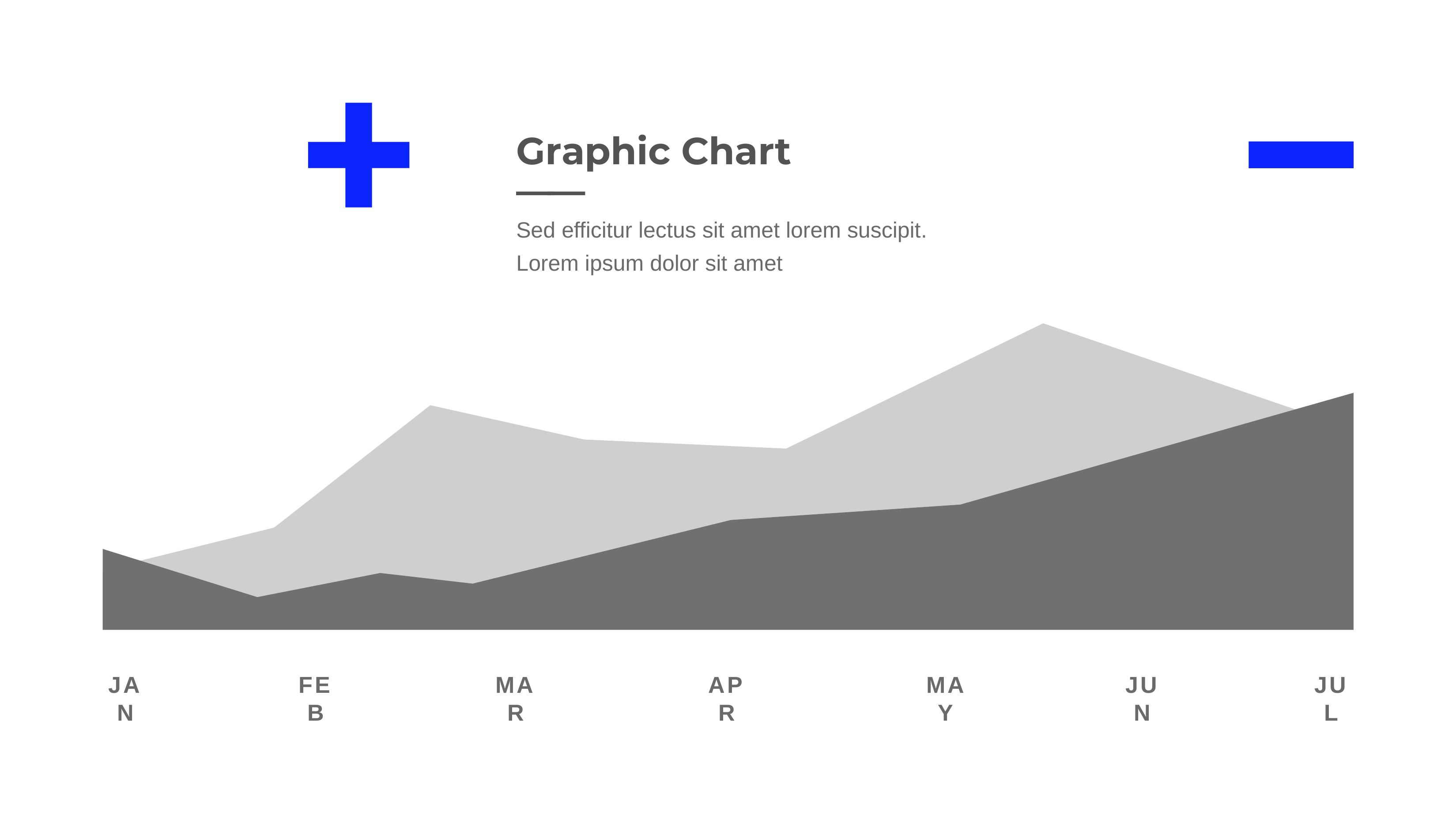

Graphic Chart
——

Sed efficitur lectus sit amet lorem suscipit. Lorem ipsum dolor sit amet

JAN
FEB
MAR
APR
MAY
JUN
JUL